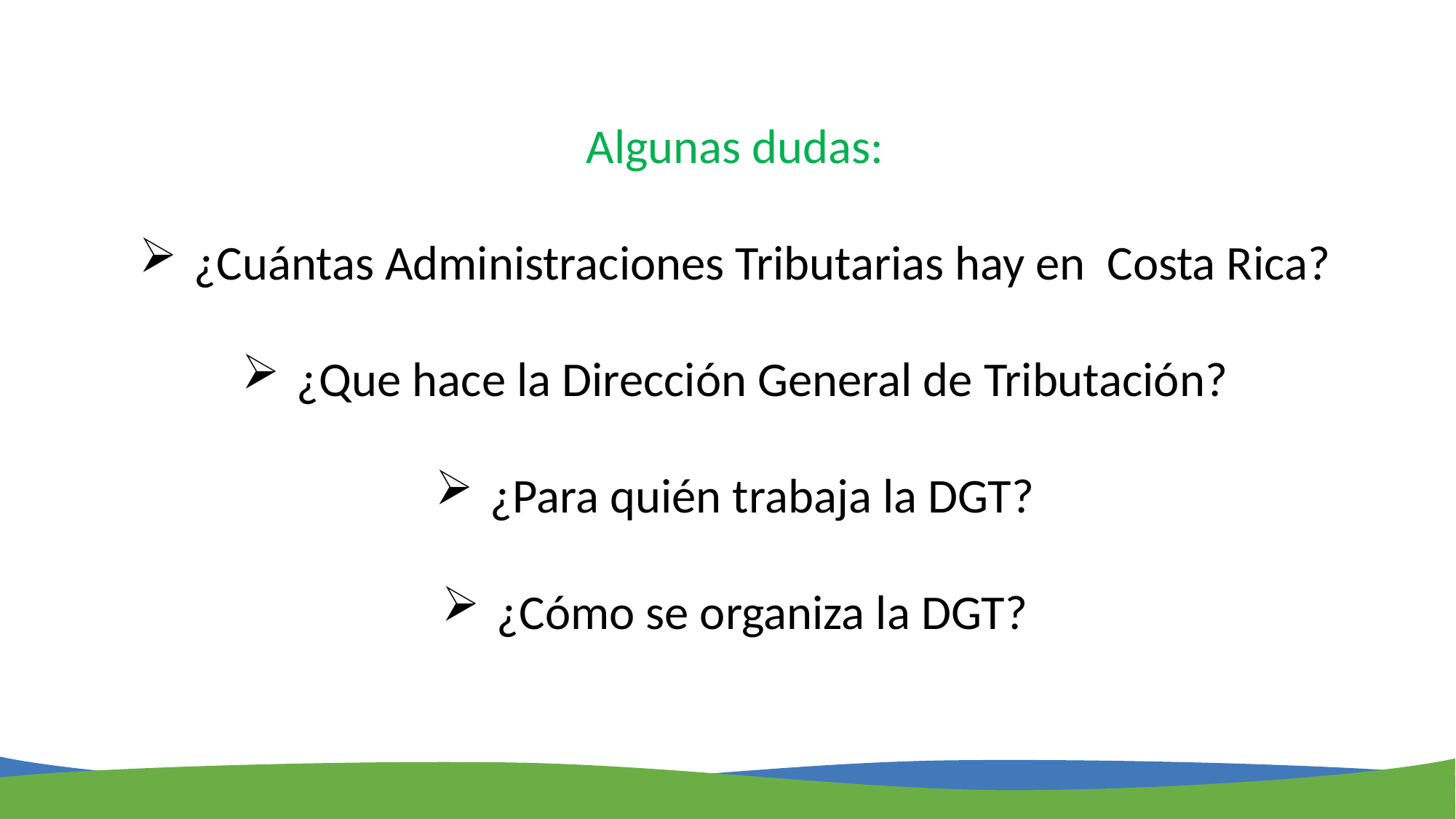

Algunas dudas:

¿Cuántas Administraciones Tributarias hay en  Costa Rica?

¿Que hace la Dirección General de Tributación?

¿Para quién trabaja la DGT?

¿Cómo se organiza la DGT?